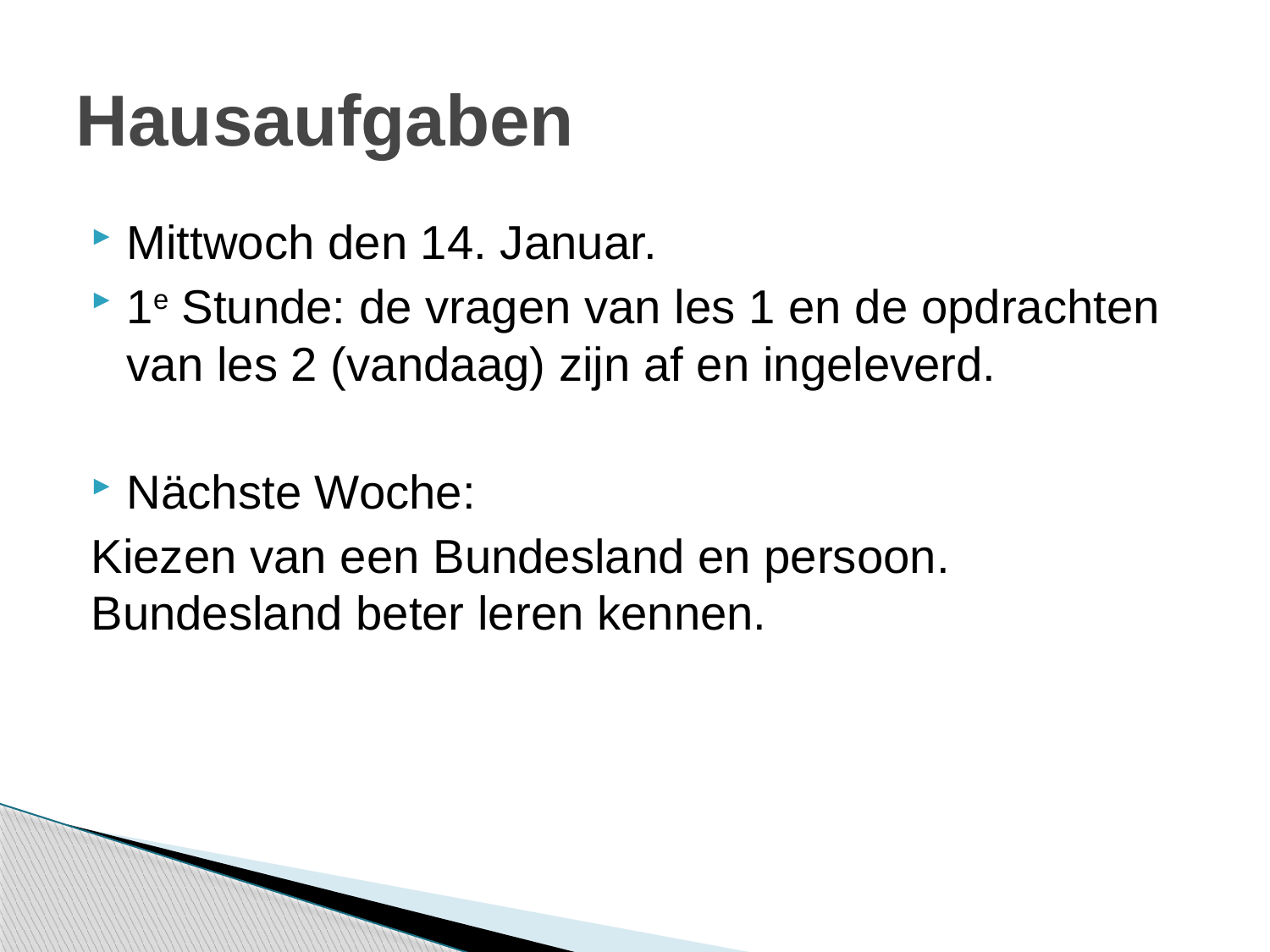

# Hausaufgaben
Mittwoch den 14. Januar.
1e Stunde: de vragen van les 1 en de opdrachten van les 2 (vandaag) zijn af en ingeleverd.

Nächste Woche:
Kiezen van een Bundesland en persoon. Bundesland beter leren kennen.